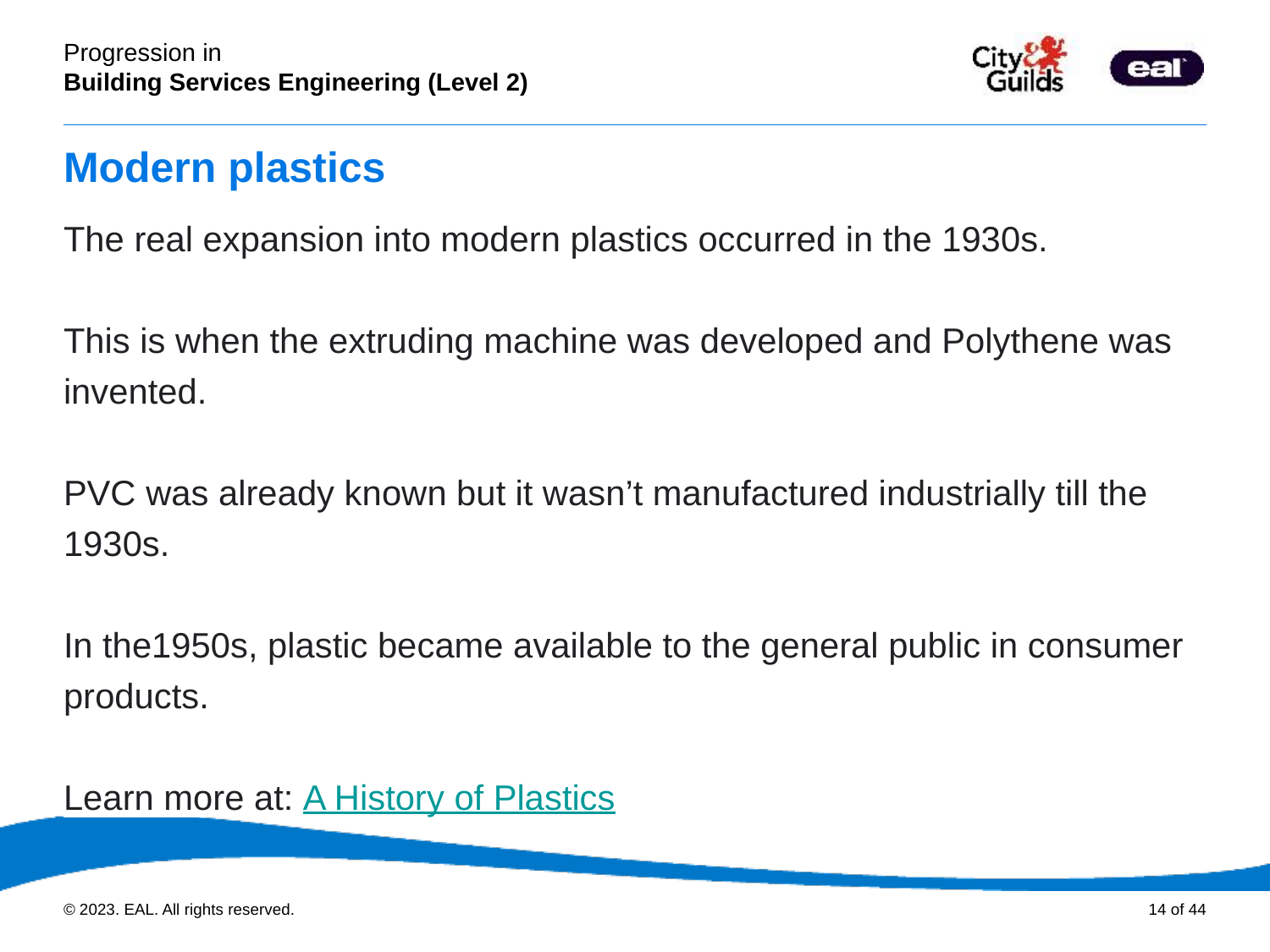

# Modern plastics
The real expansion into modern plastics occurred in the 1930s.

This is when the extruding machine was developed and Polythene was invented.

PVC was already known but it wasn’t manufactured industrially till the 1930s.

In the1950s, plastic became available to the general public in consumer products.

Learn more at: A History of Plastics